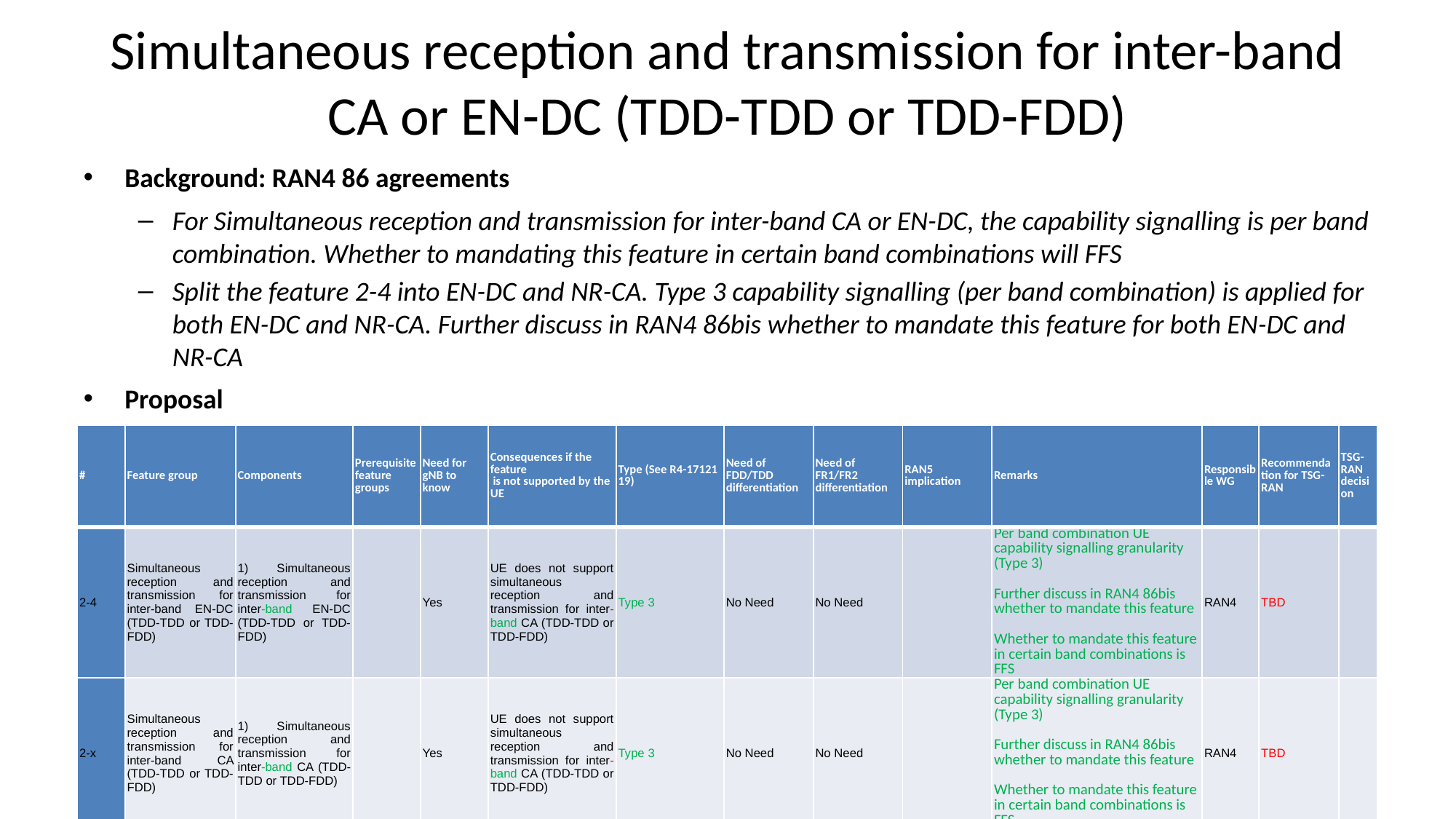

# Simultaneous reception and transmission for inter-band CA or EN-DC (TDD-TDD or TDD-FDD)
Background: RAN4 86 agreements
For Simultaneous reception and transmission for inter-band CA or EN-DC, the capability signalling is per band combination. Whether to mandating this feature in certain band combinations will FFS
Split the feature 2-4 into EN-DC and NR-CA. Type 3 capability signalling (per band combination) is applied for both EN-DC and NR-CA. Further discuss in RAN4 86bis whether to mandate this feature for both EN-DC and NR-CA
Proposal

| # | Feature group | Components | Prerequisite feature groups | Need for gNB to know | Consequences if the feature is not supported by the UE | Type (See R4-17121 19) | Need of FDD/TDD differentiation | Need of FR1/FR2 differentiation | RAN5 implication | Remarks | Responsible WG | Recommendation for TSG-RAN | TSG-RAN decision |
| --- | --- | --- | --- | --- | --- | --- | --- | --- | --- | --- | --- | --- | --- |
| 2-4 | Simultaneous reception and transmission for inter-band EN-DC (TDD-TDD or TDD-FDD) | 1) Simultaneous reception and transmission for inter-band EN-DC (TDD-TDD or TDD-FDD) |  | Yes | UE does not support simultaneous reception and transmission for inter-band CA (TDD-TDD or TDD-FDD) | Type 3 | No Need | No Need |  | Per band combination UE capability signalling granularity (Type 3) Further discuss in RAN4 86bis whether to mandate this feature Whether to mandate this feature in certain band combinations is FFS | RAN4 | TBD |  |
| 2-x | Simultaneous reception and transmission for inter-band CA (TDD-TDD or TDD-FDD) | 1) Simultaneous reception and transmission for inter-band CA (TDD-TDD or TDD-FDD) |  | Yes | UE does not support simultaneous reception and transmission for inter-band CA (TDD-TDD or TDD-FDD) | Type 3 | No Need | No Need |  | Per band combination UE capability signalling granularity (Type 3) Further discuss in RAN4 86bis whether to mandate this feature Whether to mandate this feature in certain band combinations is FFS | RAN4 | TBD |  |
9